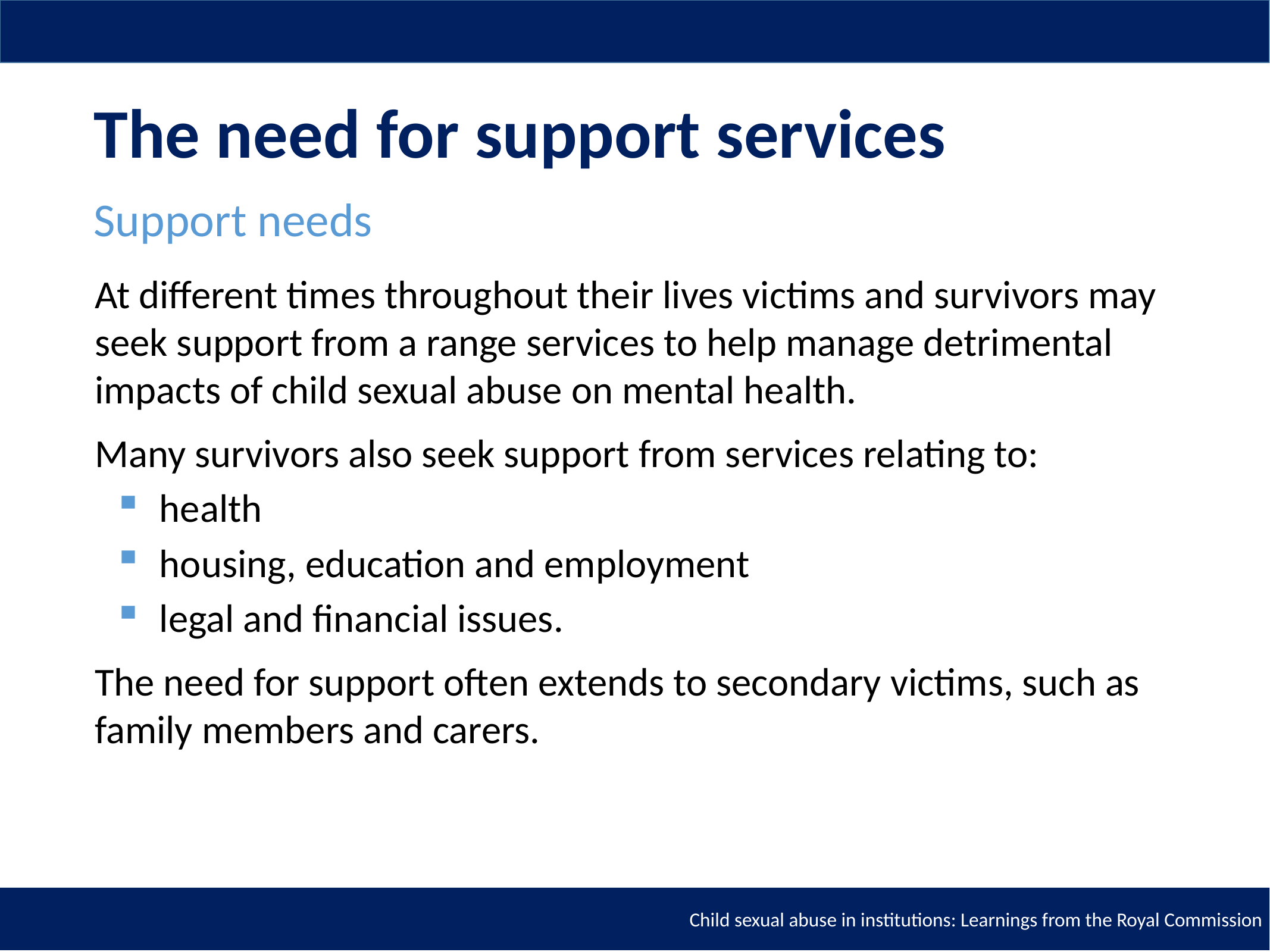

# The need for support services
Support needs
At different times throughout their lives victims and survivors may seek support from a range services to help manage detrimental impacts of child sexual abuse on mental health.
Many survivors also seek support from services relating to:
health
housing, education and employment
legal and financial issues.
The need for support often extends to secondary victims, such as family members and carers.